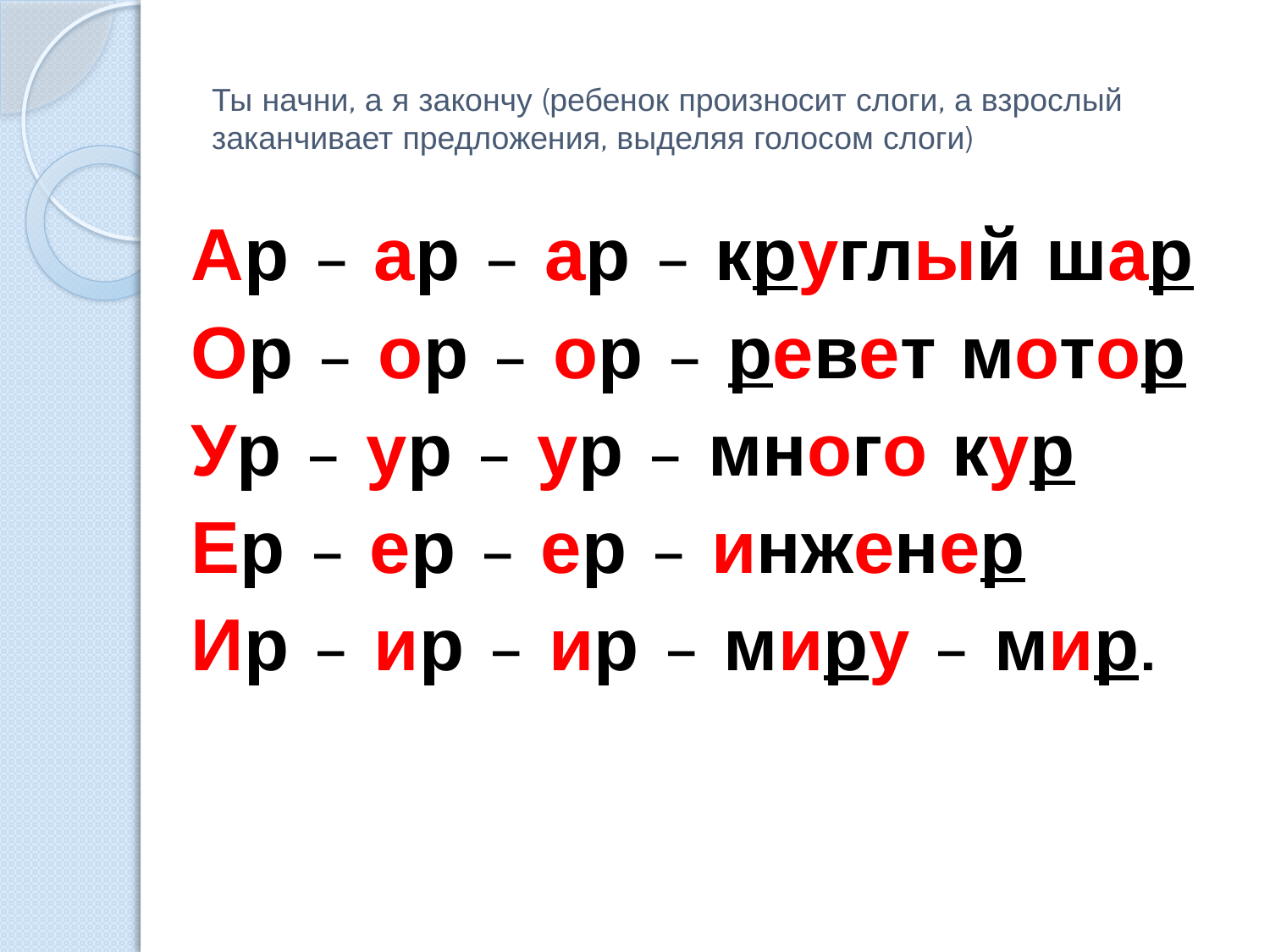

# Ты начни, а я закончу (ребенок произносит слоги, а взрослый заканчивает предложения, выделяя голосом слоги)
Ар – ар – ар – круглый шар
Ор – ор – ор – ревет мотор
Ур – ур – ур – много кур
Ер – ер – ер – инженер
Ир – ир – ир – миру – мир.